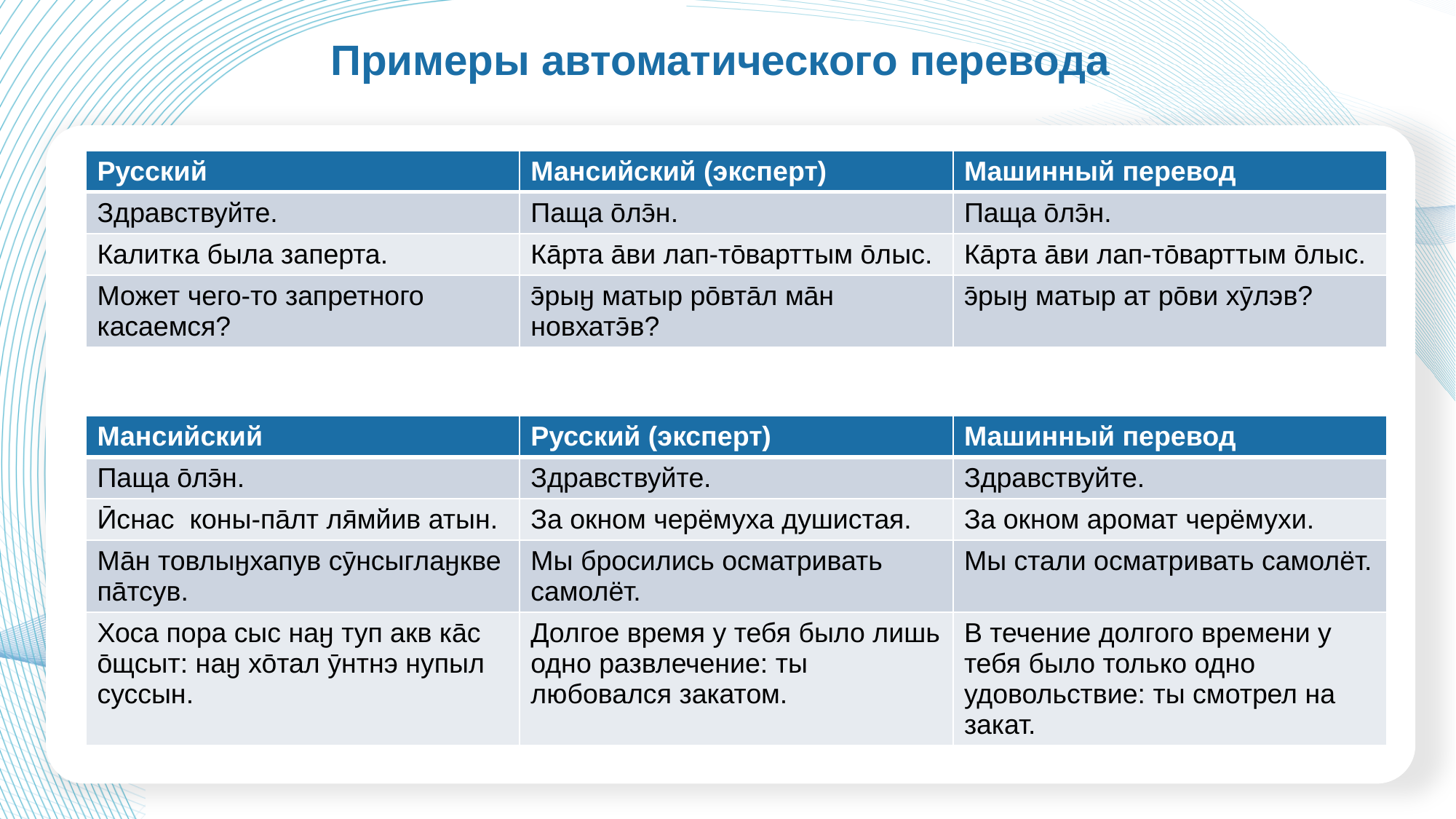

Примеры автоматического перевода

| Русский | Мансийский (эксперт) | Машинный перевод |
| --- | --- | --- |
| Здравствуйте. | Паща о̄лэ̄н. | Паща о̄лэ̄н. |
| Калитка была заперта. | Ка̄рта а̄ви лап-то̄варттым о̄лыс. | Ка̄рта а̄ви лап-то̄варттым о̄лыс. |
| Может чего-то запретного касаемся? | э̄рыӈ матыр ро̄вта̄л ма̄н новхатэ̄в? | э̄рыӈ матыр ат ро̄ви хӯлэв? |
| Мансийский | Русский (эксперт) | Машинный перевод |
| --- | --- | --- |
| Паща о̄лэ̄н. | Здравствуйте. | Здравствуйте. |
| Ӣснас коны-па̄лт ля̄мйив атын. | За окном черёмуха душистая. | За окном аромат черёмухи. |
| Ма̄н товлыӈхапув сӯнсыглаӈкве па̄тсув. | Мы бросились осматривать самолёт. | Мы стали осматривать самолёт. |
| Хоса пора сыс наӈ туп акв ка̄с о̄щсыт: наӈ хо̄тал ӯнтнэ нупыл суссын. | Долгое время у тебя было лишь одно развлечение: ты любовался закатом. | В течение долгого времени у тебя было только одно удовольствие: ты смотрел на закат. |